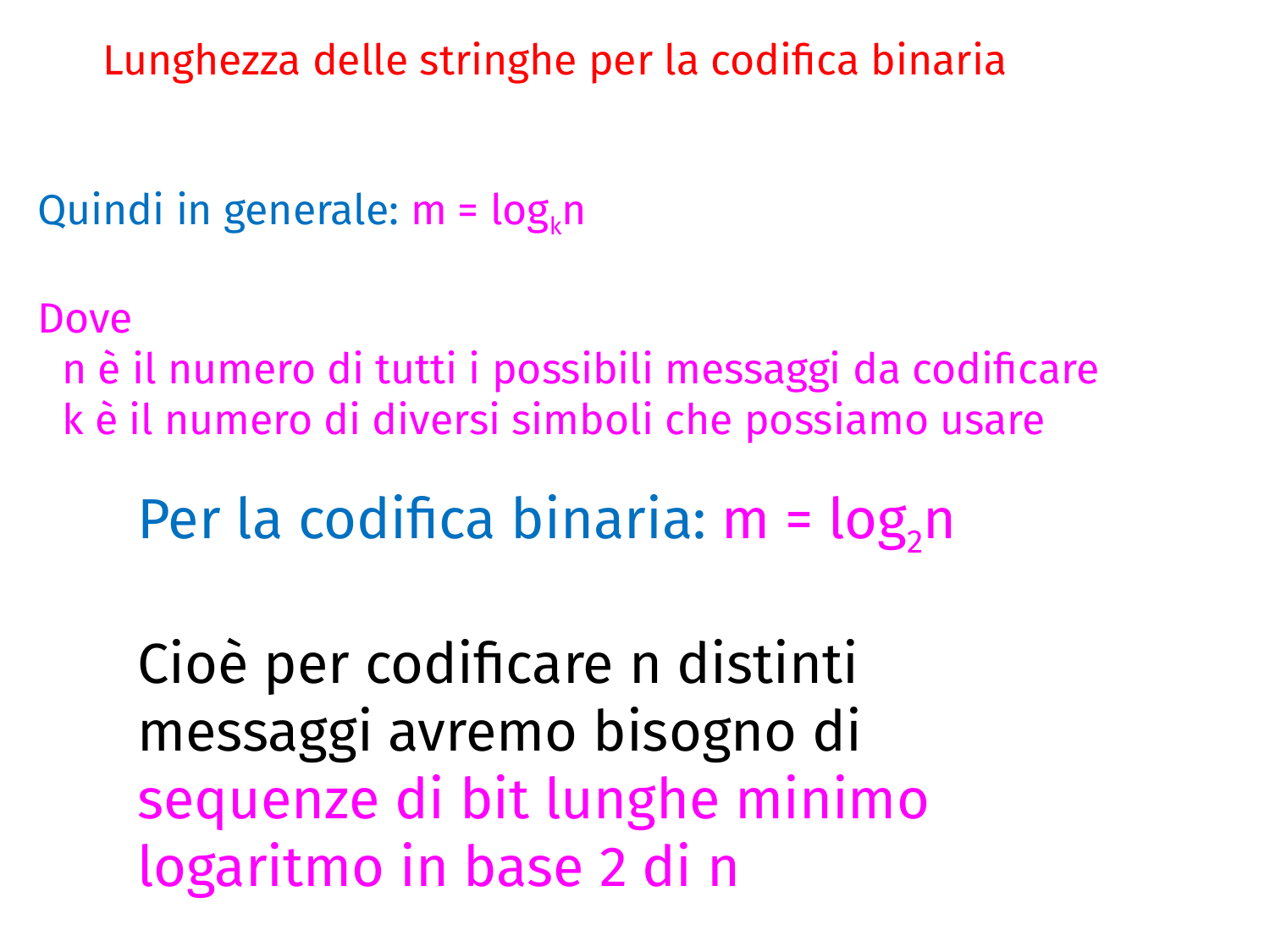

Lunghezza delle stringhe per la codifica binaria
Quindi in generale: m = logkn

Dove
	n è il numero di tutti i possibili messaggi da codificare
	k è il numero di diversi simboli che possiamo usare

Per la codifica binaria: m = log2n

Cioè per codificare n distinti messaggi avremo bisogno di sequenze di bit lunghe minimo logaritmo in base 2 di n